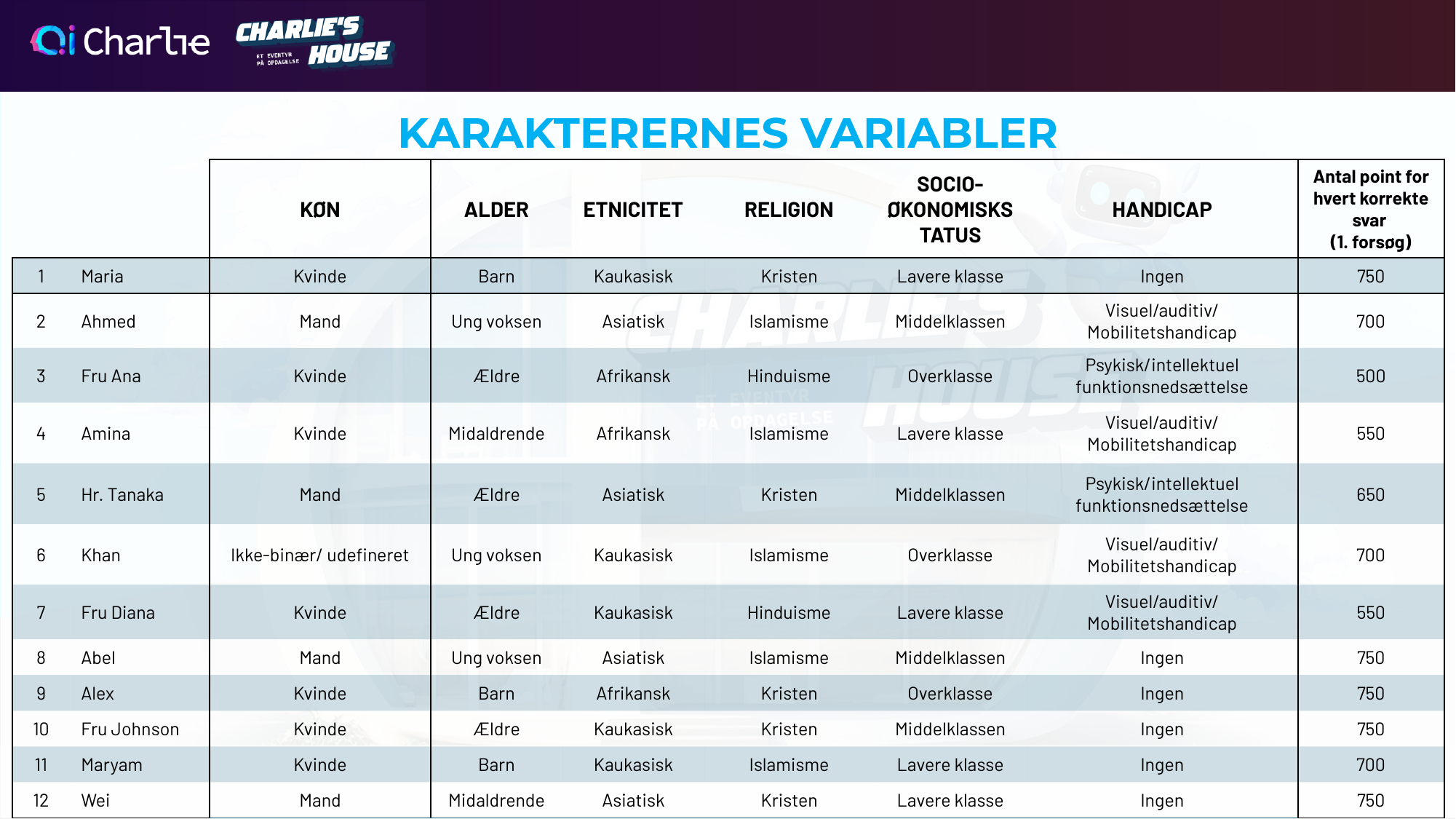

KARAKTERERNES VARIABLER
|  |  | KØN | ALDER | ETNICITET | RELIGION | SOCIO-ØKONOMISKSTATUS | HANDICAP | Antal point for hvert korrekte svar (1. forsøg) |
| --- | --- | --- | --- | --- | --- | --- | --- | --- |
| 1 | Maria | Kvinde | Barn | Kaukasisk | Kristen | Lavere klasse | Ingen | 750 |
| 2 | Ahmed | Mand | Ung voksen | Asiatisk | Islamisme | Middelklassen | Visuel/auditiv/ Mobilitetshandicap | 700 |
| 3 | Fru Ana | Kvinde | Ældre | Afrikansk | Hinduisme | Overklasse | Psykisk/intellektuel funktionsnedsættelse | 500 |
| 4 | Amina | Kvinde | Midaldrende | Afrikansk | Islamisme | Lavere klasse | Visuel/auditiv/ Mobilitetshandicap | 550 |
| 5 | Hr. Tanaka | Mand | Ældre | Asiatisk | Kristen | Middelklassen | Psykisk/intellektuel funktionsnedsættelse | 650 |
| 6 | Khan | Ikke-binær/ udefineret | Ung voksen | Kaukasisk | Islamisme | Overklasse | Visuel/auditiv/ Mobilitetshandicap | 700 |
| 7 | Fru Diana | Kvinde | Ældre | Kaukasisk | Hinduisme | Lavere klasse | Visuel/auditiv/ Mobilitetshandicap | 550 |
| 8 | Abel | Mand | Ung voksen | Asiatisk | Islamisme | Middelklassen | Ingen | 750 |
| 9 | Alex | Kvinde | Barn | Afrikansk | Kristen | Overklasse | Ingen | 750 |
| 10 | Fru Johnson | Kvinde | Ældre | Kaukasisk | Kristen | Middelklassen | Ingen | 750 |
| 11 | Maryam | Kvinde | Barn | Kaukasisk | Islamisme | Lavere klasse | Ingen | 700 |
| 12 | Wei | Mand | Midaldrende | Asiatisk | Kristen | Lavere klasse | Ingen | 750 |